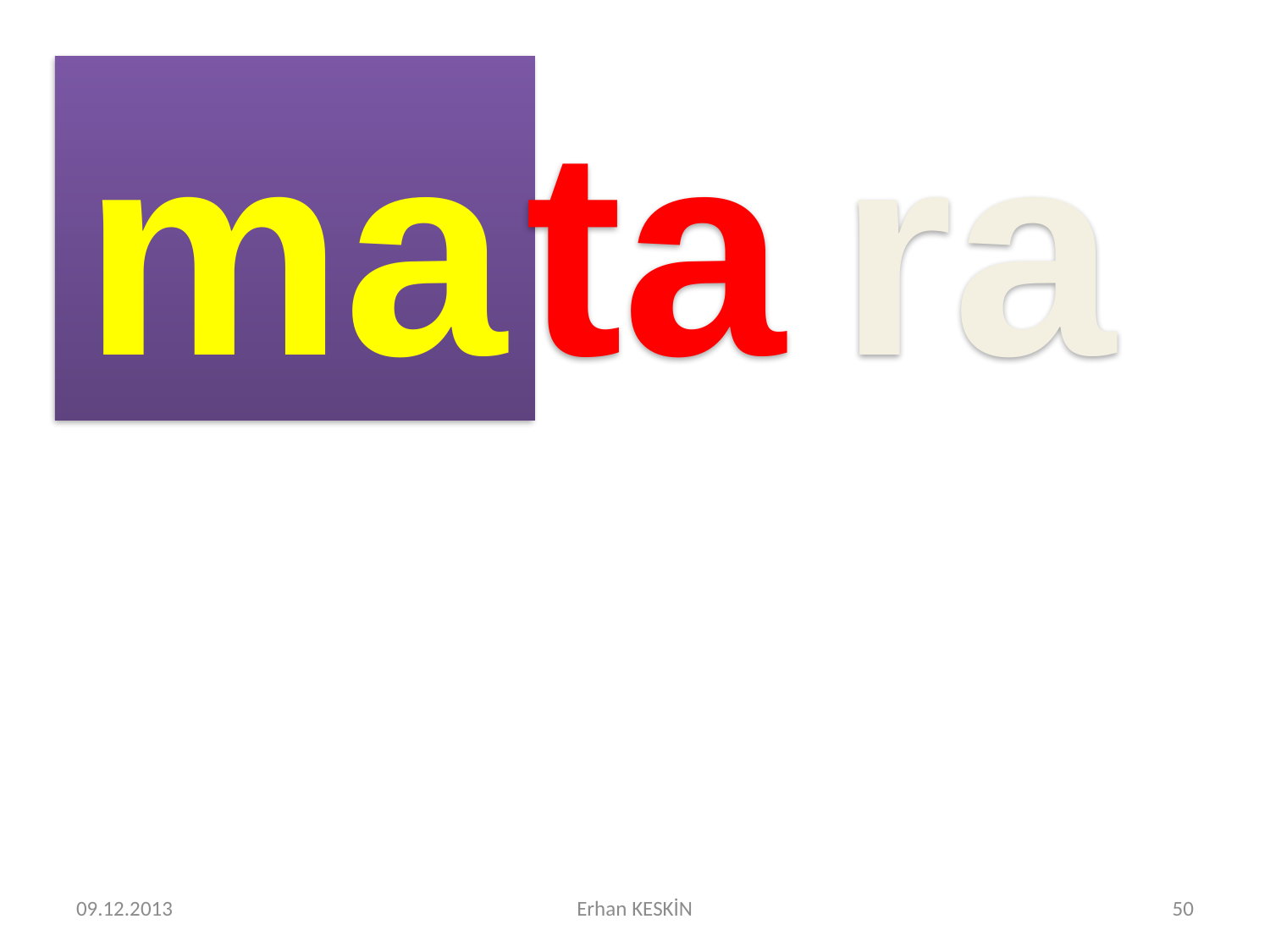

ma
ta
ra
09.12.2013
Erhan KESKİN
50